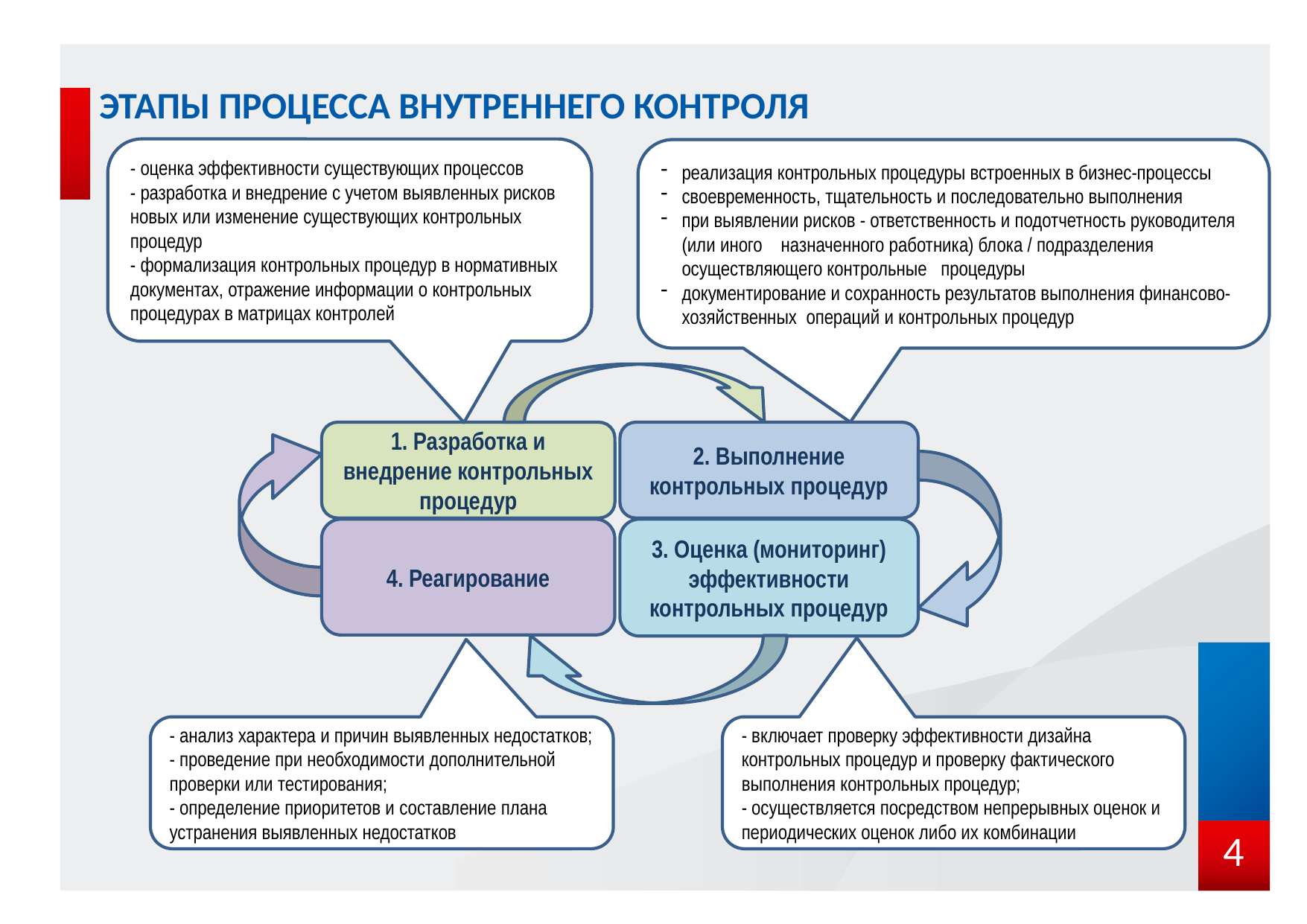

ЭТАПЫ ПРОЦЕССА ВНУТРЕННЕГО КОНТРОЛЯ
- оценка эффективности существующих процессов
- разработка и внедрение с учетом выявленных рисков новых или изменение существующих контрольных процедур
- формализация контрольных процедур в нормативных документах, отражение информации о контрольных процедурах в матрицах контролей
реализация контрольных процедуры встроенных в бизнес-процессы
своевременность, тщательность и последовательно выполнения
при выявлении рисков - ответственность и подотчетность руководителя (или иного    назначенного работника) блока / подразделения осуществляющего контрольные   процедуры
документирование и сохранность результатов выполнения финансово-хозяйственных  операций и контрольных процедур

1. Разработка и внедрение контрольных процедур
2. Выполнение контрольных процедур

4. Реагирование
3. Оценка (мониторинг) эффективности контрольных процедур

- анализ характера и причин выявленных недостатков;
- проведение при необходимости дополнительной проверки или тестирования;
- определение приоритетов и составление плана устранения выявленных недостатков
- включает проверку эффективности дизайна контрольных процедур и проверку фактического выполнения контрольных процедур;
- осуществляется посредством непрерывных оценок и периодических оценок либо их комбинации
4